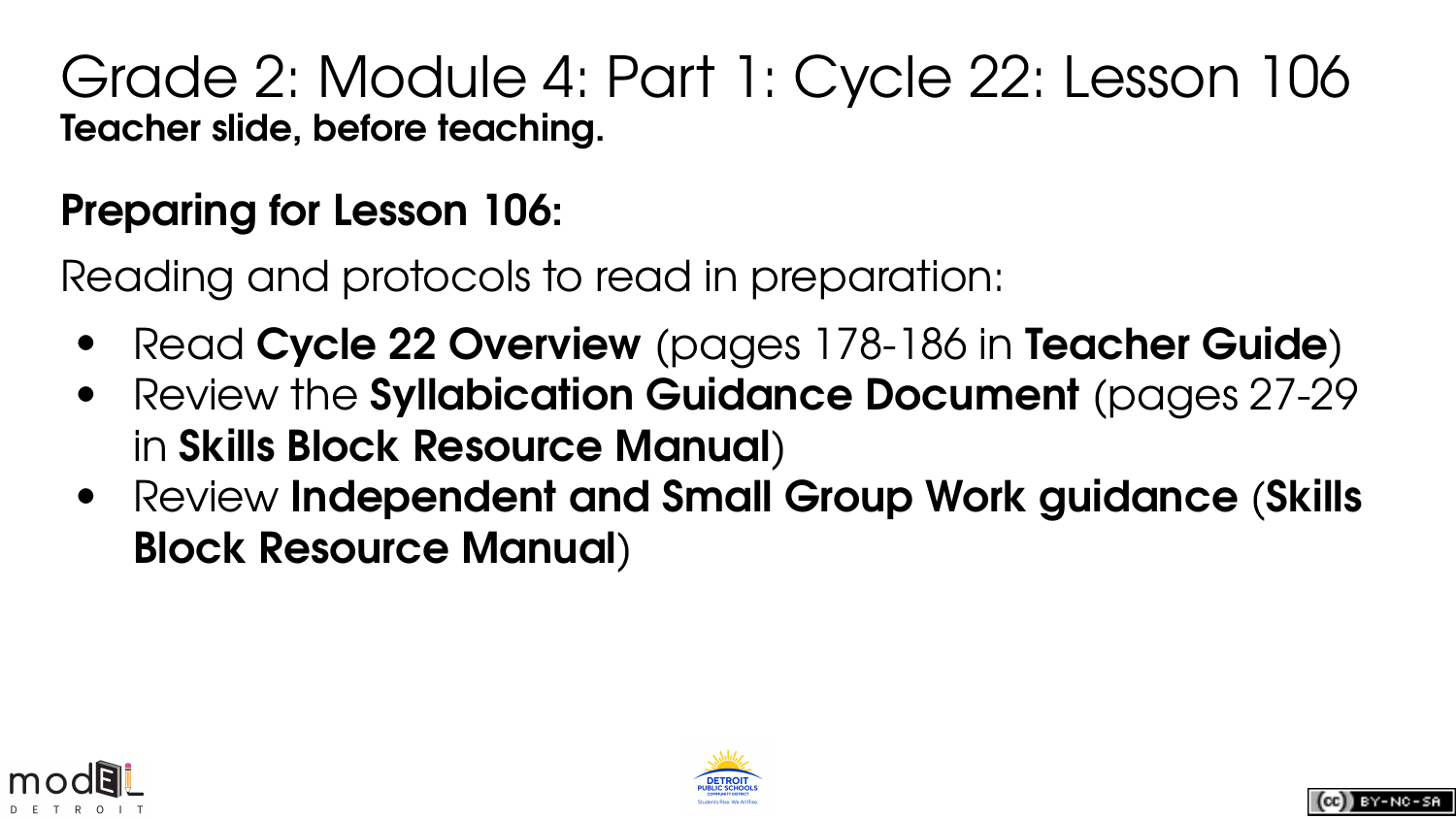

# Grade 2: Module 4: Part 1: Cycle 22: Lesson 106
Teacher slide, before teaching.
Preparing for Lesson 106:
Reading and protocols to read in preparation:
Read Cycle 22 Overview (pages 178-186 in Teacher Guide)
Review the Syllabication Guidance Document (pages 27-29 in Skills Block Resource Manual)
Review Independent and Small Group Work guidance (Skills Block Resource Manual)